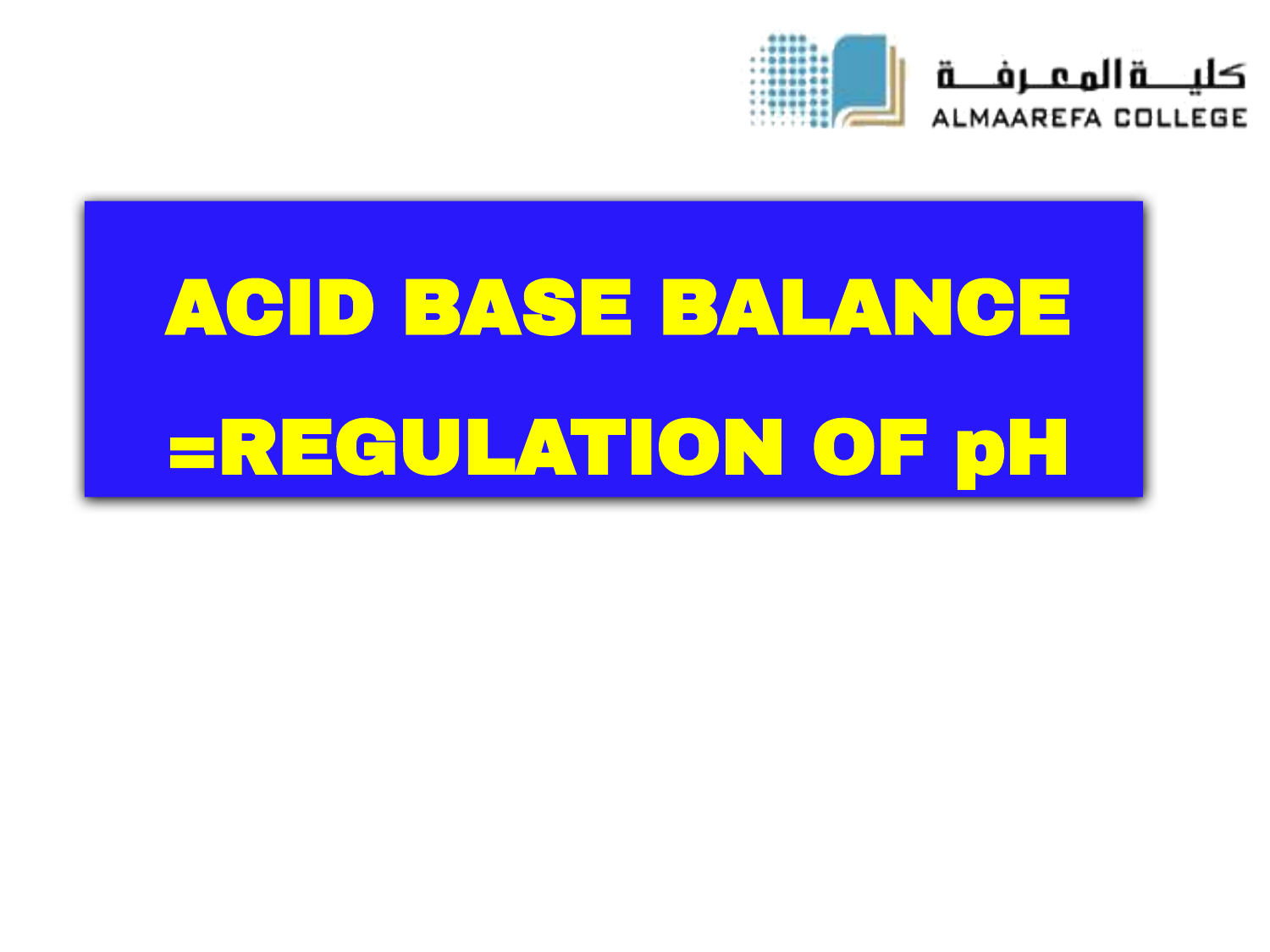

# ACID BASE BALANCE =REGULATION OF pH